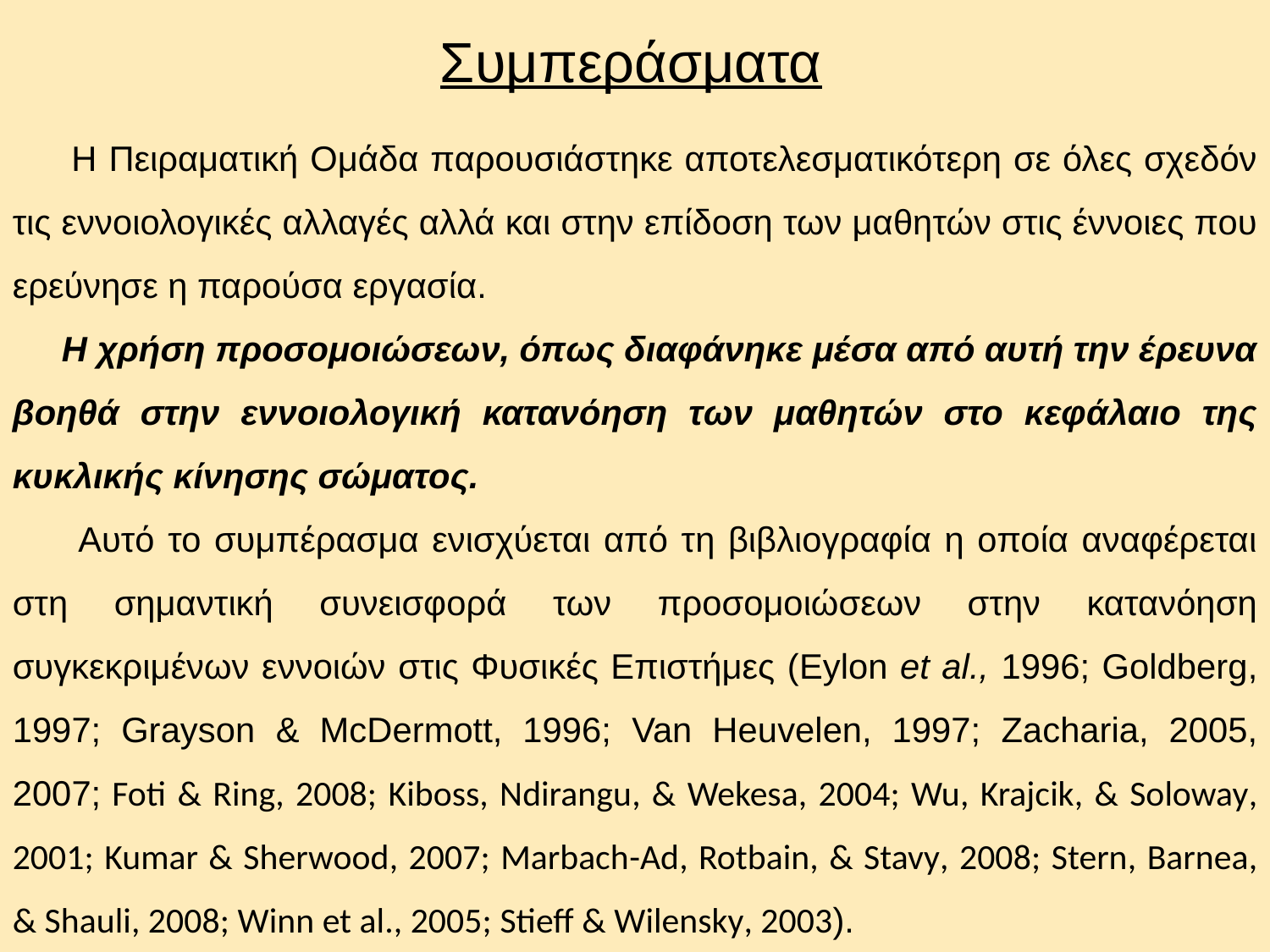

Συμπεράσματα
     Η Πειραματική Ομάδα παρουσιάστηκε αποτελεσματικότερη σε όλες σχεδόν τις εννοιολογικές αλλαγές αλλά και στην επίδοση των μαθητών στις έννοιες που ερεύνησε η παρούσα εργασία.
     Η χρήση προσομοιώσεων, όπως διαφάνηκε μέσα από αυτή την έρευνα βοηθά στην εννοιολογική κατανόηση των μαθητών στο κεφάλαιο της κυκλικής κίνησης σώματος.
     Αυτό το συμπέρασμα ενισχύεται από τη βιβλιογραφία η οποία αναφέρεται στη σημαντική συνεισφορά των προσομοιώσεων στην κατανόηση συγκεκριμένων εννοιών στις Φυσικές Επιστήμες (Eylon et al., 1996; Goldberg, 1997; Grayson & McDermott, 1996; Van Heuvelen, 1997; Zacharia, 2005, 2007; Foti & Ring, 2008; Kiboss, Ndirangu, & Wekesa, 2004; Wu, Krajcik, & Soloway, 2001; Kumar & Sherwood, 2007; Marbach-Ad, Rotbain, & Stavy, 2008; Stern, Barnea, & Shauli, 2008; Winn et al., 2005; Stieff & Wilensky, 2003).